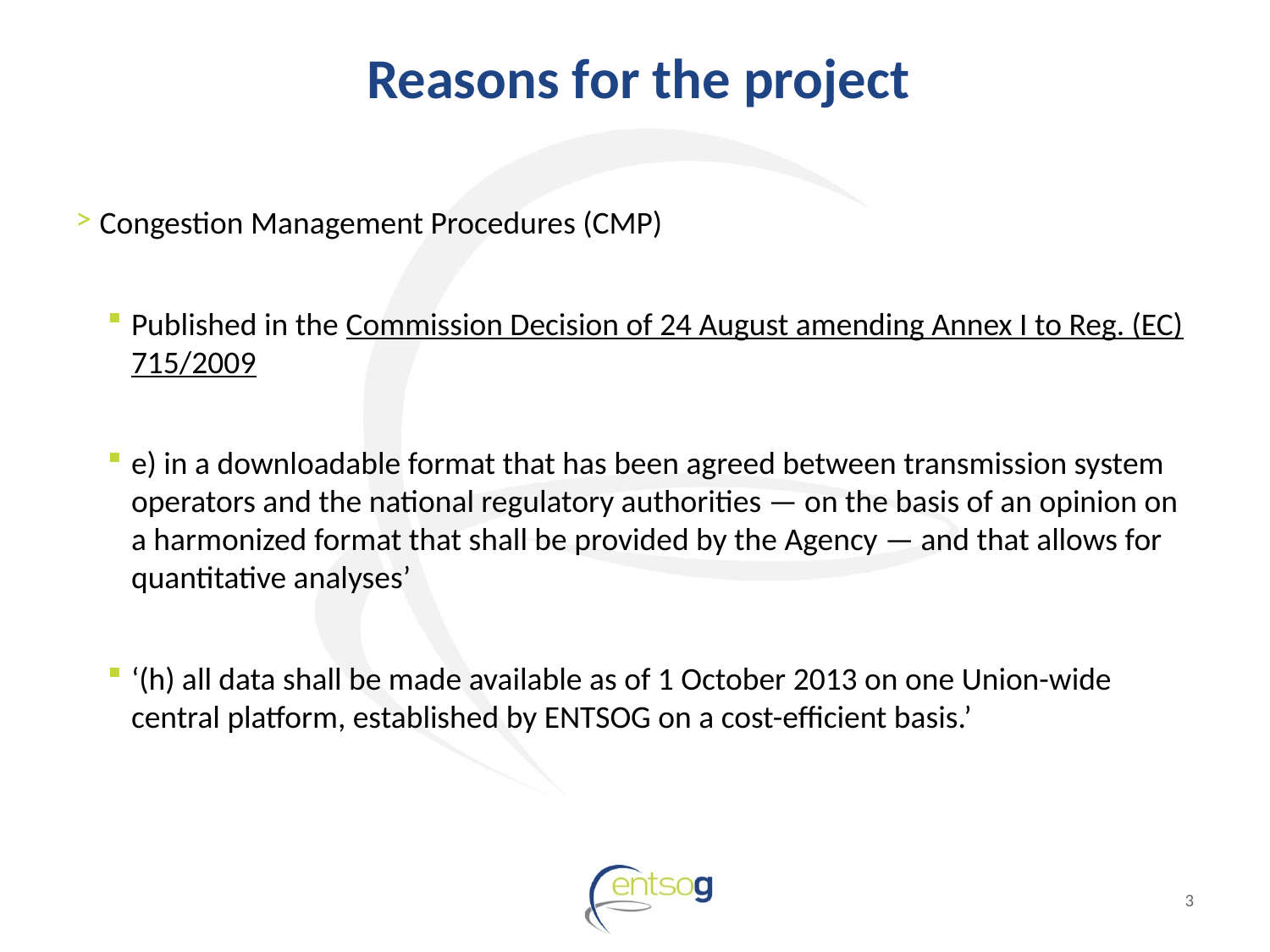

# Reasons for the project
Congestion Management Procedures (CMP)

Published in the Commission Decision of 24 August amending Annex I to Reg. (EC) 715/2009

e) in a downloadable format that has been agreed between transmission system operators and the national regulatory authorities — on the basis of an opinion on a harmonized format that shall be provided by the Agency — and that allows for quantitative analyses’

‘(h) all data shall be made available as of 1 October 2013 on one Union-wide   central platform, established by ENTSOG on a cost-efficient basis.’

3